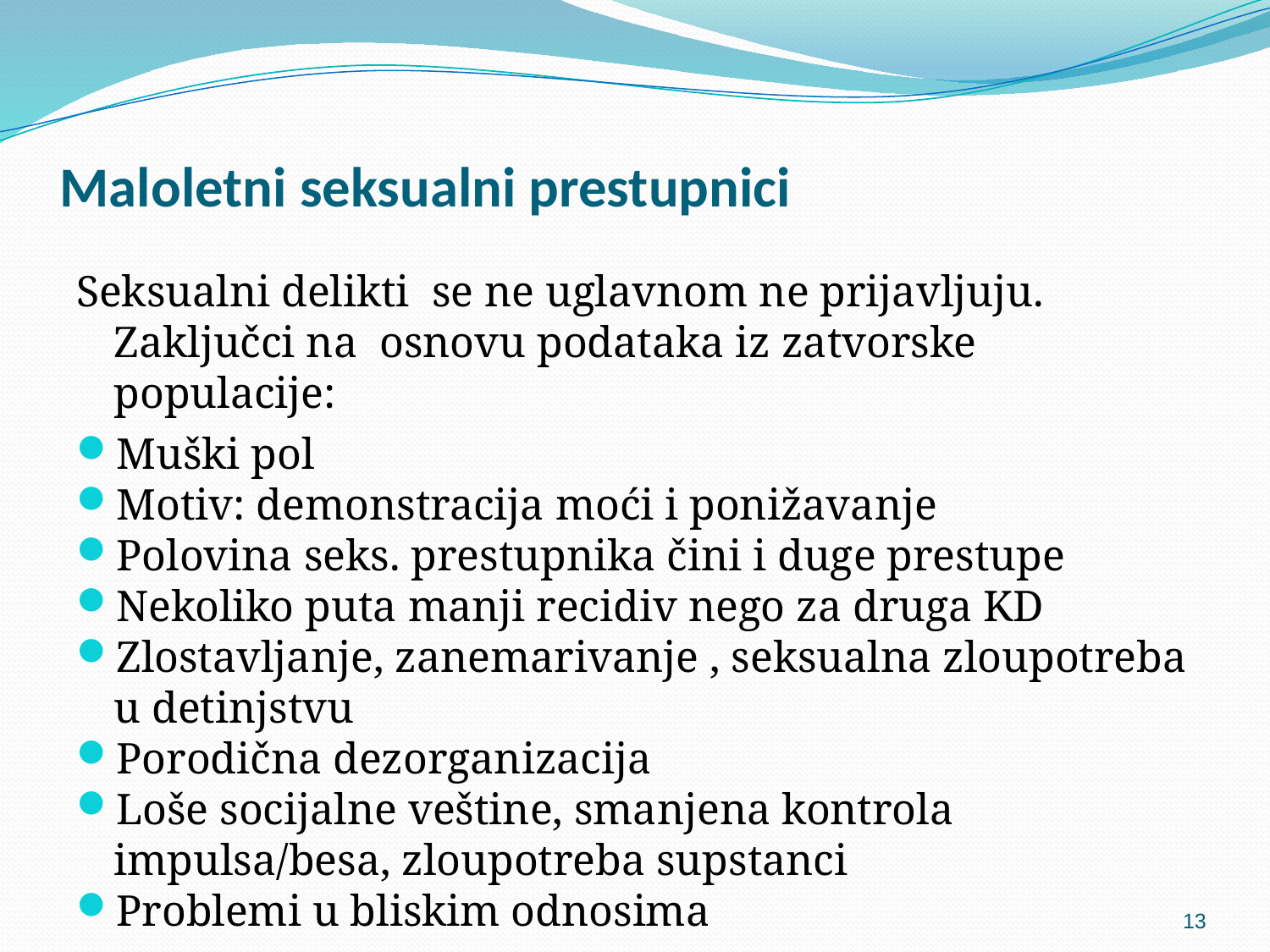

# Maloletni seksualni prestupnici
Seksualni delikti  se ne uglavnom ne prijavljuju. Zaključci na  osnovu podataka iz zatvorske populacije:
Muški pol
Motiv: demonstracija moći i ponižavanje
Polovina seks. prestupnika čini i duge prestupe
Nekoliko puta manji recidiv nego za druga KD
Zlostavljanje, zanemarivanje , seksualna zloupotreba u detinjstvu
Porodična dezorganizacija
Loše socijalne veštine, smanjena kontrola impulsa/besa, zloupotreba supstanci
Problemi u bliskim odnosima
13